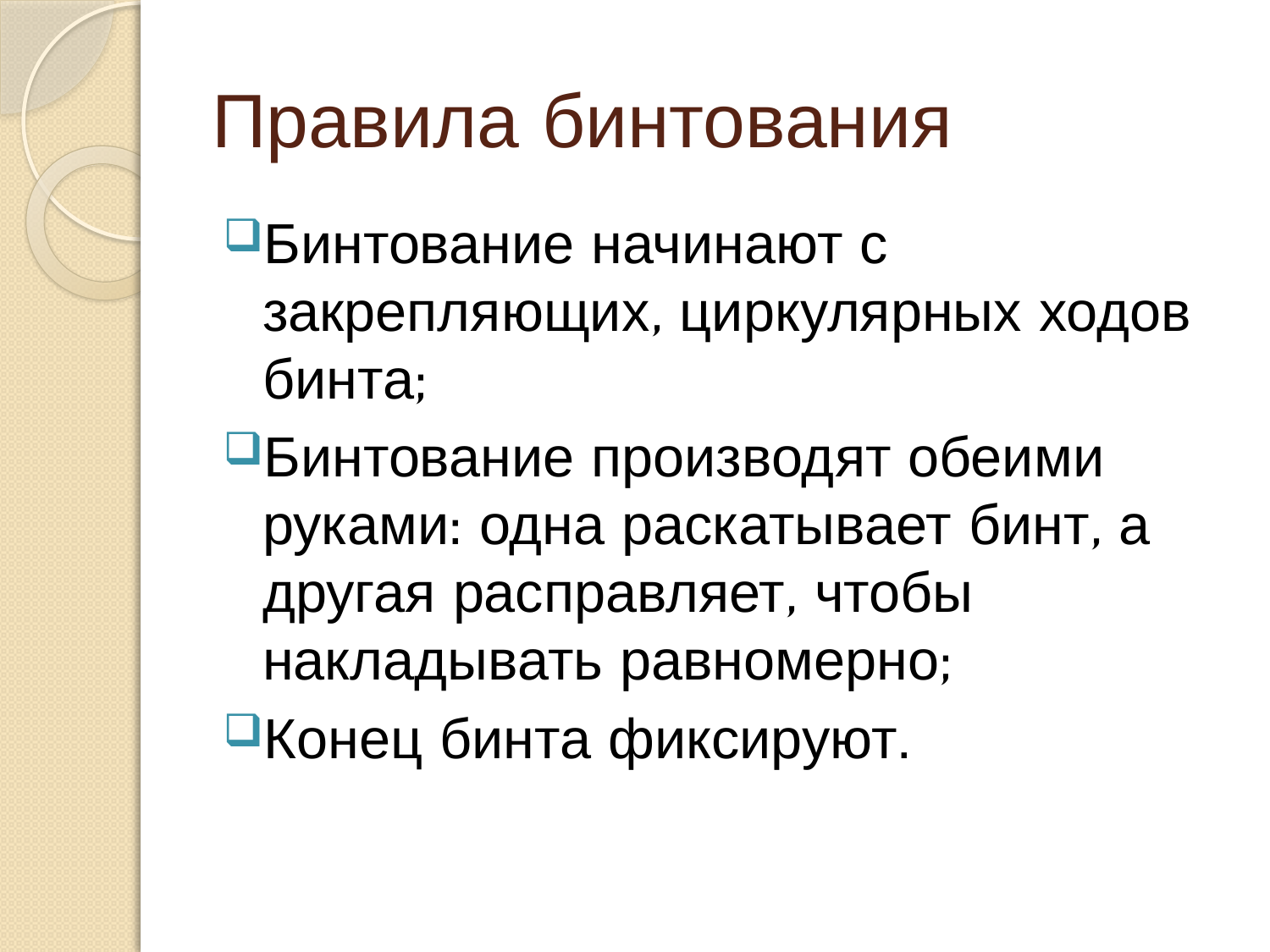

# Правила бинтования
Бинтование начинают с закрепляющих, циркулярных ходов бинта;
Бинтование производят обеими руками: одна раскатывает бинт, а другая расправляет, чтобы накладывать равномерно;
Конец бинта фиксируют.